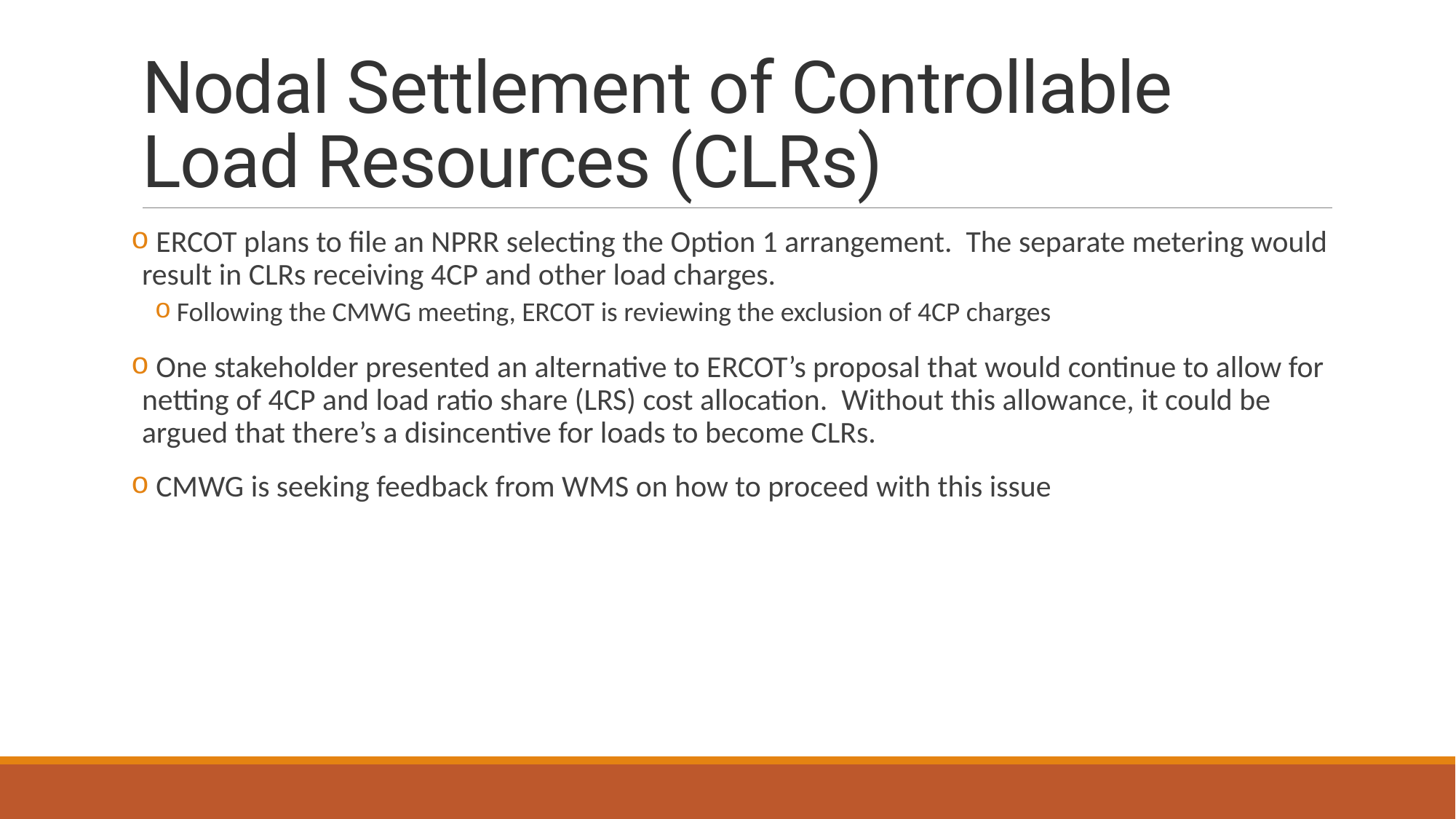

# Nodal Settlement of Controllable Load Resources (CLRs)
 ERCOT plans to file an NPRR selecting the Option 1 arrangement.  The separate metering would result in CLRs receiving 4CP and other load charges.
Following the CMWG meeting, ERCOT is reviewing the exclusion of 4CP charges
 One stakeholder presented an alternative to ERCOT’s proposal that would continue to allow for netting of 4CP and load ratio share (LRS) cost allocation.  Without this allowance, it could be argued that there’s a disincentive for loads to become CLRs.
 CMWG is seeking feedback from WMS on how to proceed with this issue